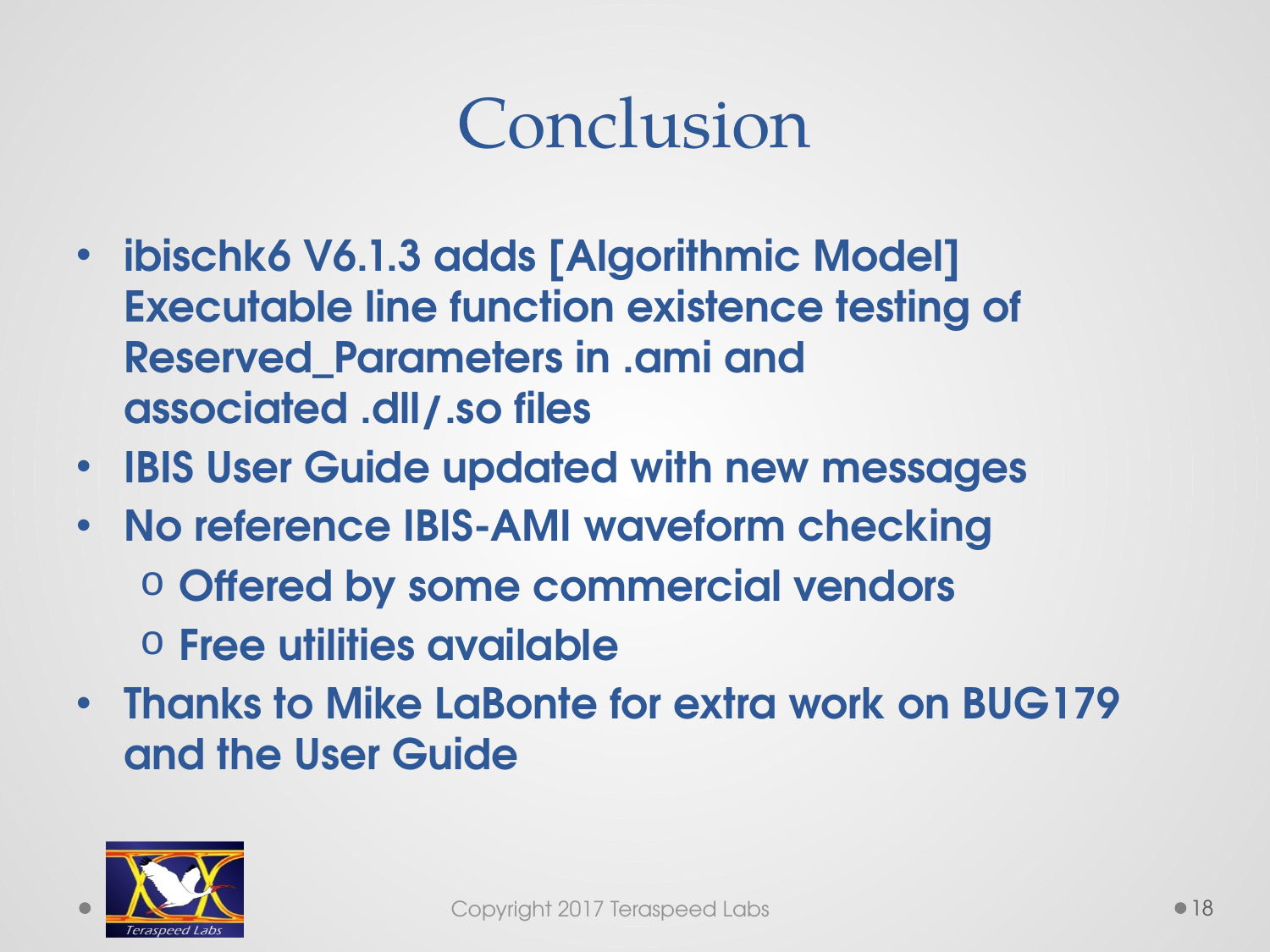

# Conclusion
ibischk6 V6.1.3 adds [Algorithmic Model] Executable line function existence testing of Reserved_Parameters in .ami and associated .dll/.so files
IBIS User Guide updated with new messages
No reference IBIS-AMI waveform checking
Offered by some commercial vendors
Free utilities available
Thanks to Mike LaBonte for extra work on BUG179 and the User Guide
18
Copyright 2017 Teraspeed Labs